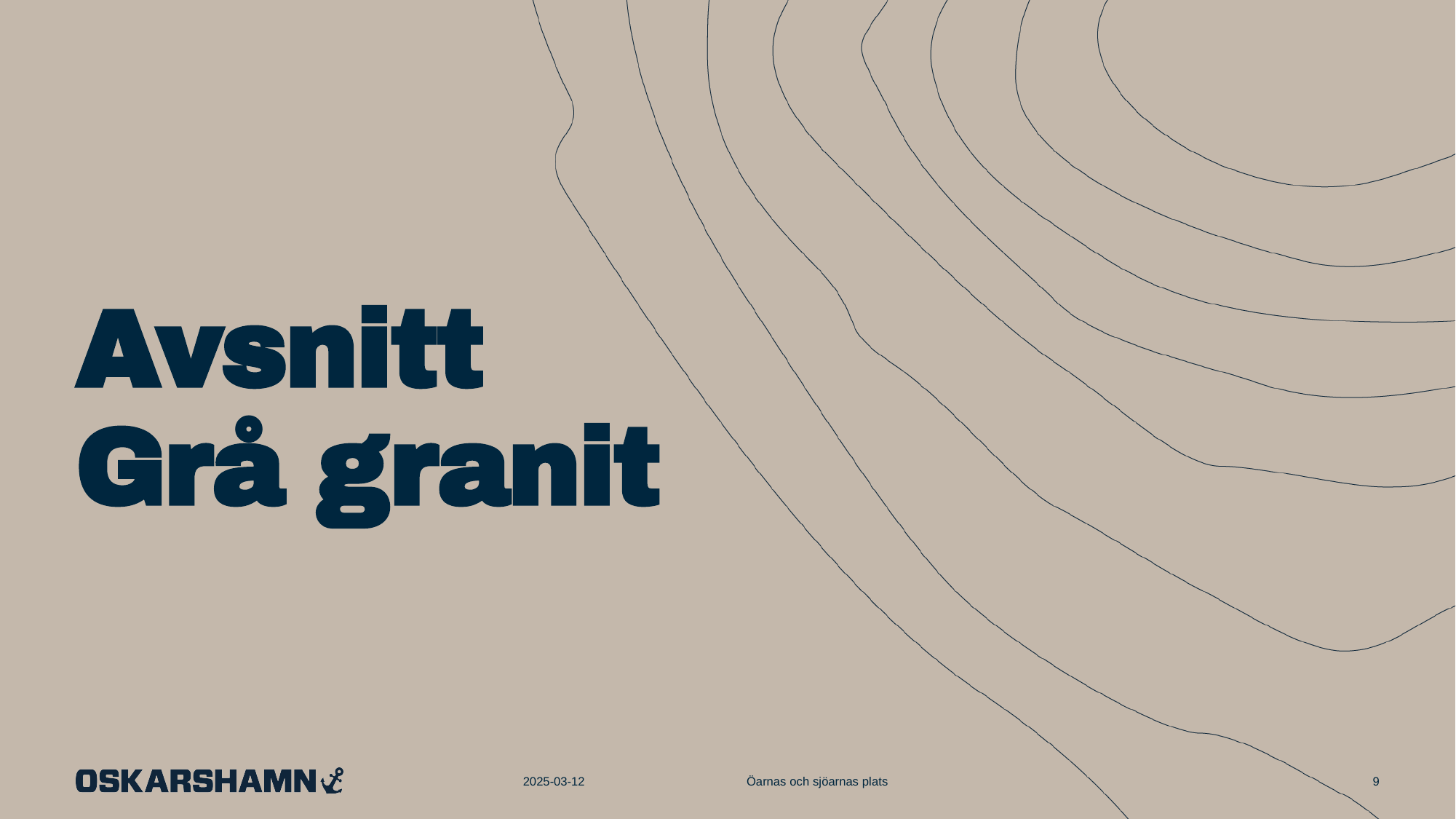

# Avsnitt Grå granit
Öarnas och sjöarnas plats
2025-03-12
9